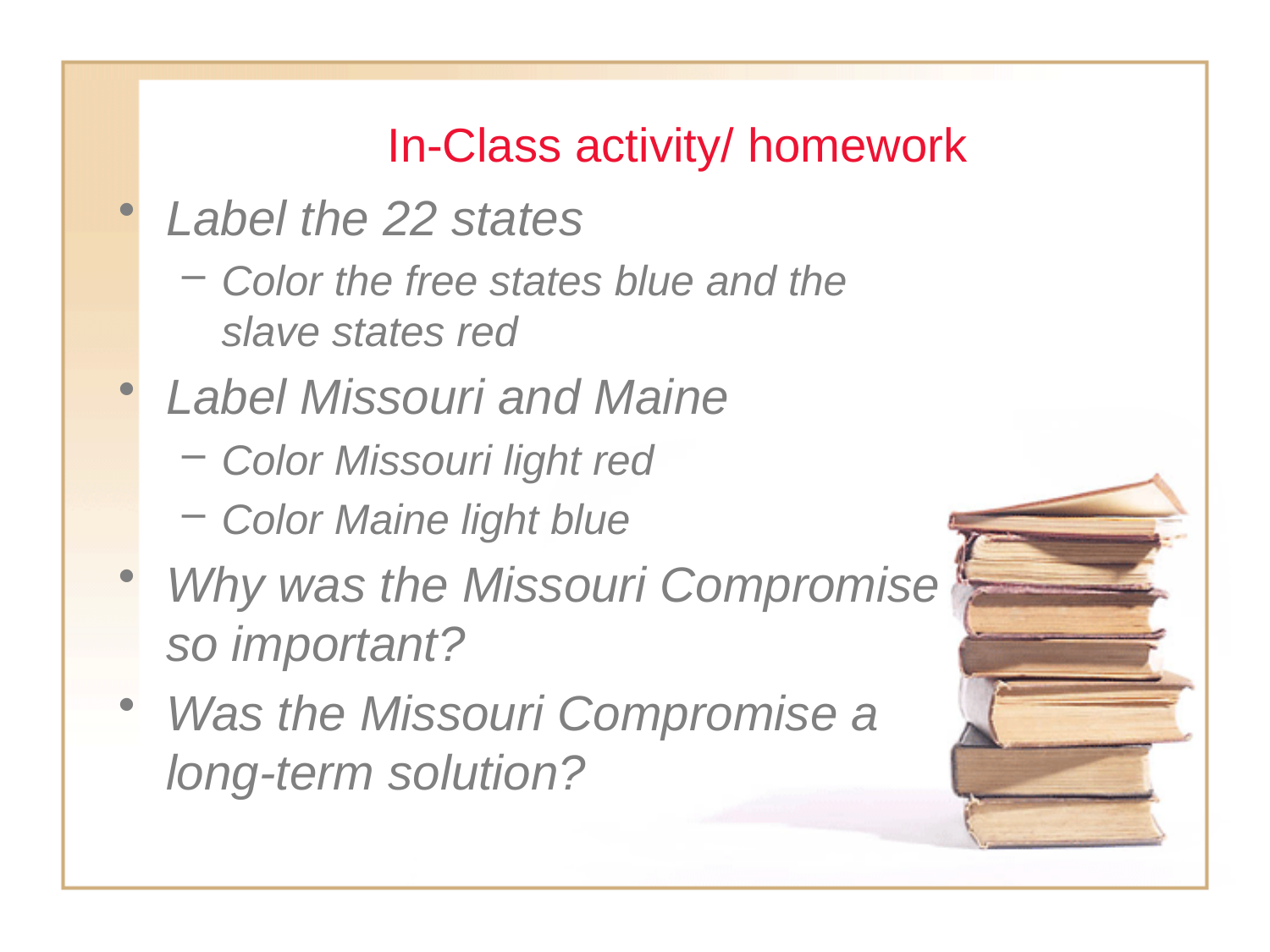

In-Class activity/ homework
Label the 22 states
Color the free states blue and the slave states red
Label Missouri and Maine
Color Missouri light red
Color Maine light blue
Why was the Missouri Compromise so important?
Was the Missouri Compromise a long-term solution?